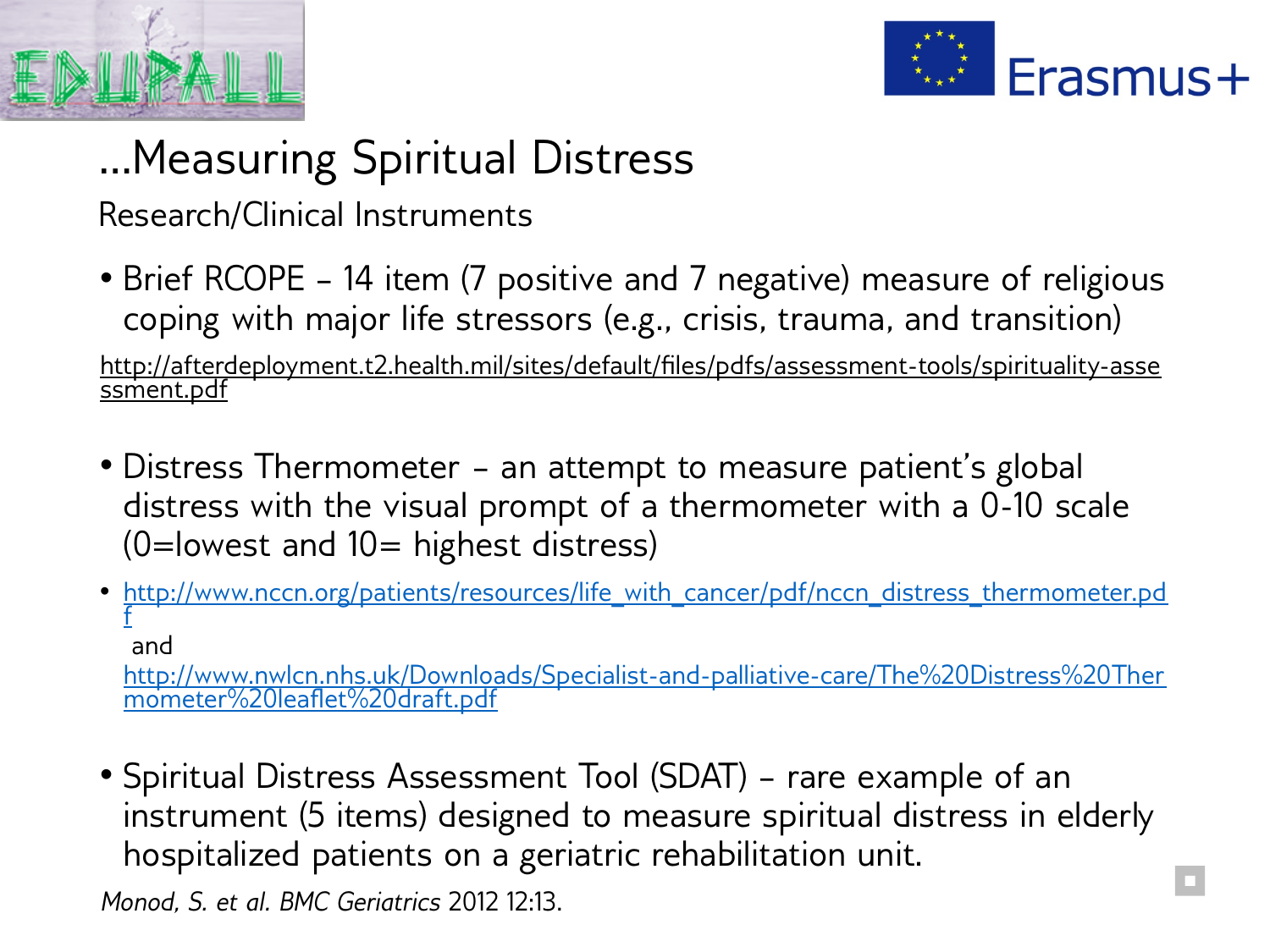

# …Measuring Spiritual Distress Research/Clinical Instruments
Brief RCOPE – 14 item (7 positive and 7 negative) measure of religious coping with major life stressors (e.g., crisis, trauma, and transition)
http://afterdeployment.t2.health.mil/sites/default/files/pdfs/assessment-tools/spirituality-assessment.pdf
Distress Thermometer – an attempt to measure patient’s global distress with the visual prompt of a thermometer with a 0-10 scale (0=lowest and 10= highest distress)
http://www.nccn.org/patients/resources/life_with_cancer/pdf/nccn_distress_thermometer.pdf and http://www.nwlcn.nhs.uk/Downloads/Specialist-and-palliative-care/The%20Distress%20Thermometer%20leaflet%20draft.pdf
Spiritual Distress Assessment Tool (SDAT) – rare example of an instrument (5 items) designed to measure spiritual distress in elderly hospitalized patients on a geriatric rehabilitation unit.
Monod, S. et al. BMC Geriatrics 2012 12:13.